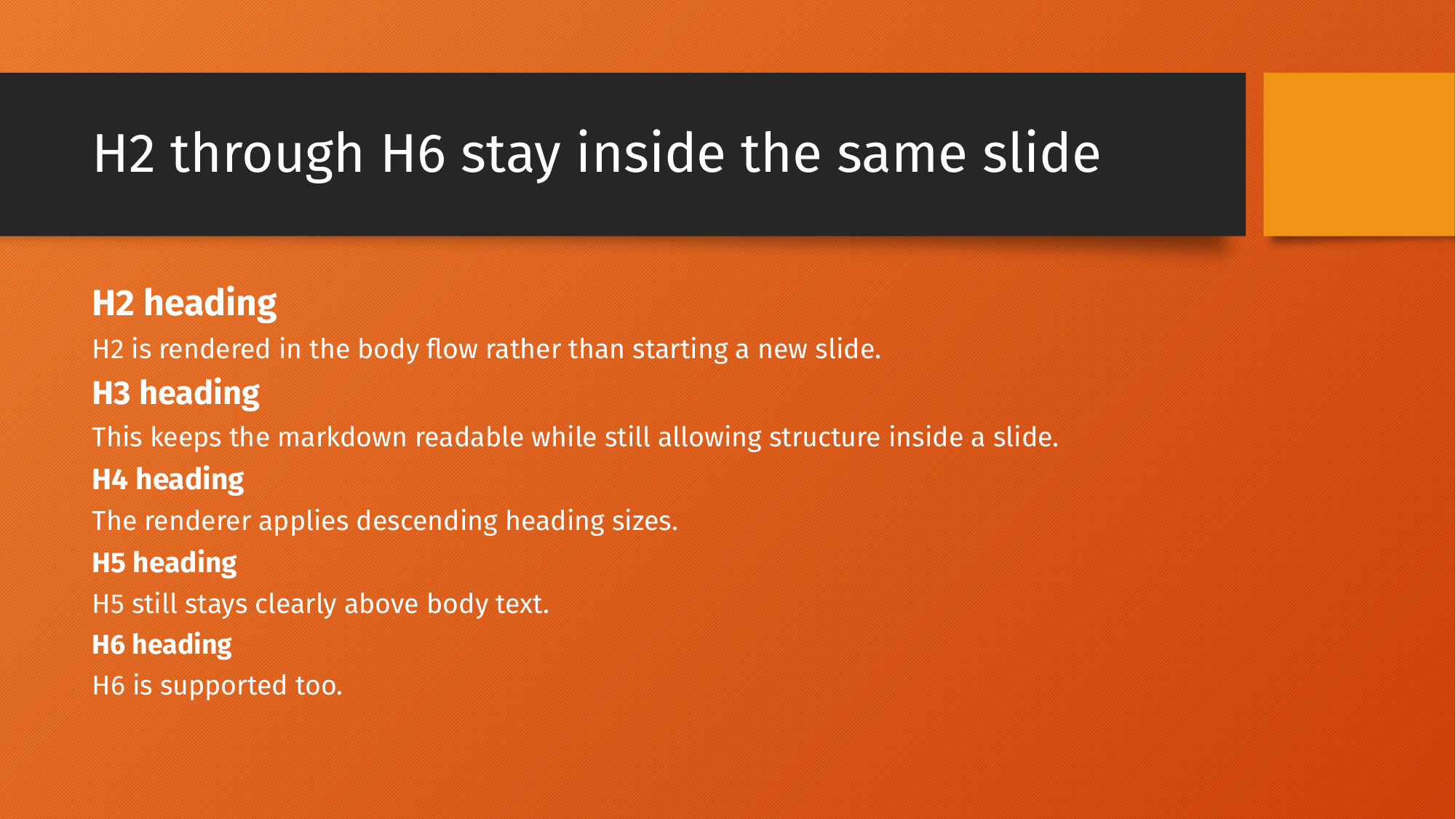

# H2 through H6 stay inside the same slide
H2 heading
H2 is rendered in the body flow rather than starting a new slide.
H3 heading
This keeps the markdown readable while still allowing structure inside a slide.
H4 heading
The renderer applies descending heading sizes.
H5 heading
H5 still stays clearly above body text.
H6 heading
H6 is supported too.